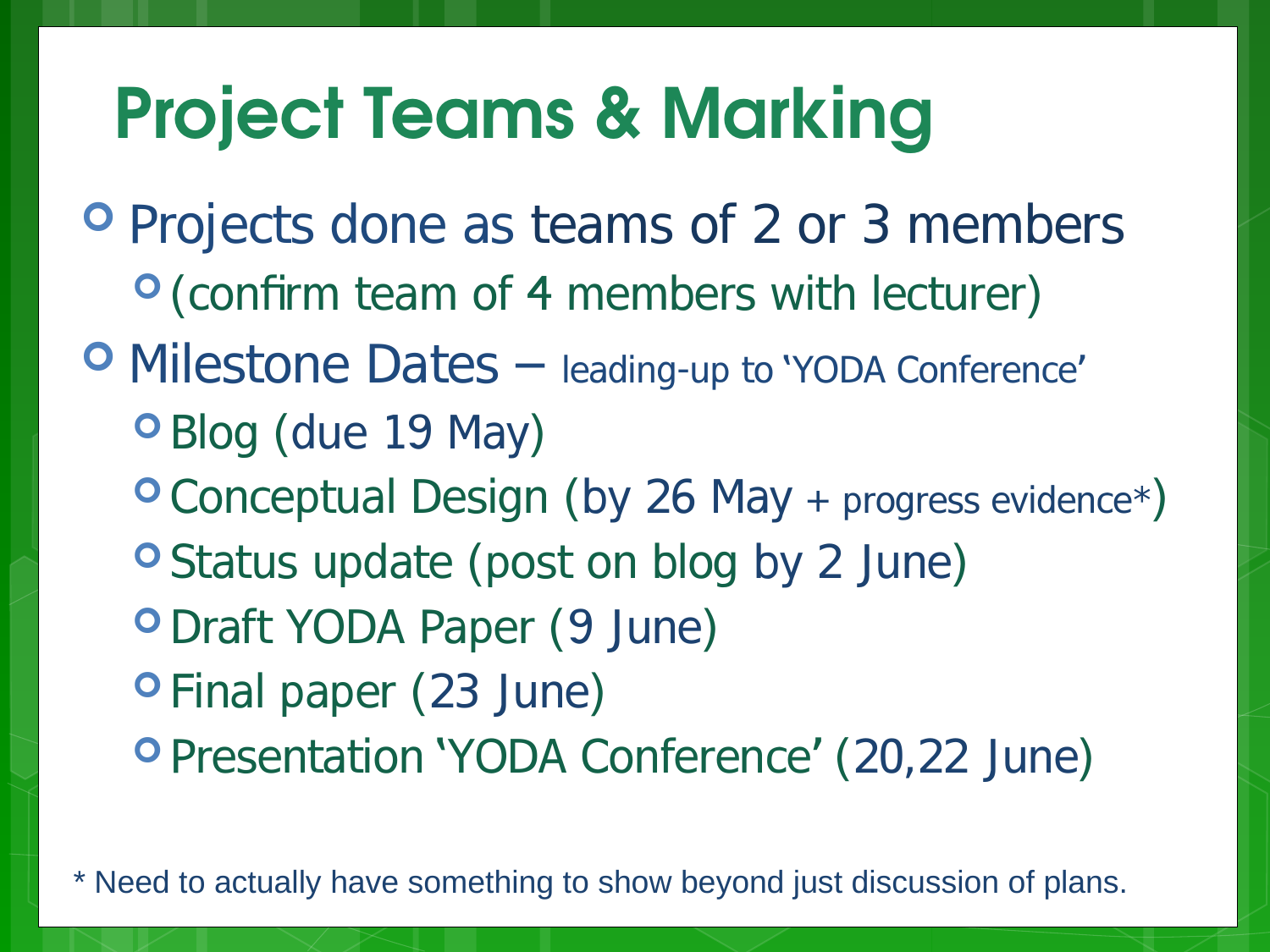

# Project Teams & Marking
Projects done as teams of 2 or 3 members
(confirm team of 4 members with lecturer)
Milestone Dates – leading-up to ‘YODA Conference’
Blog (due 19 May)
Conceptual Design (by 26 May + progress evidence*)
Status update (post on blog by 2 June)
Draft YODA Paper (9 June)
Final paper (23 June)
Presentation ‘YODA Conference’ (20,22 June)
* Need to actually have something to show beyond just discussion of plans.